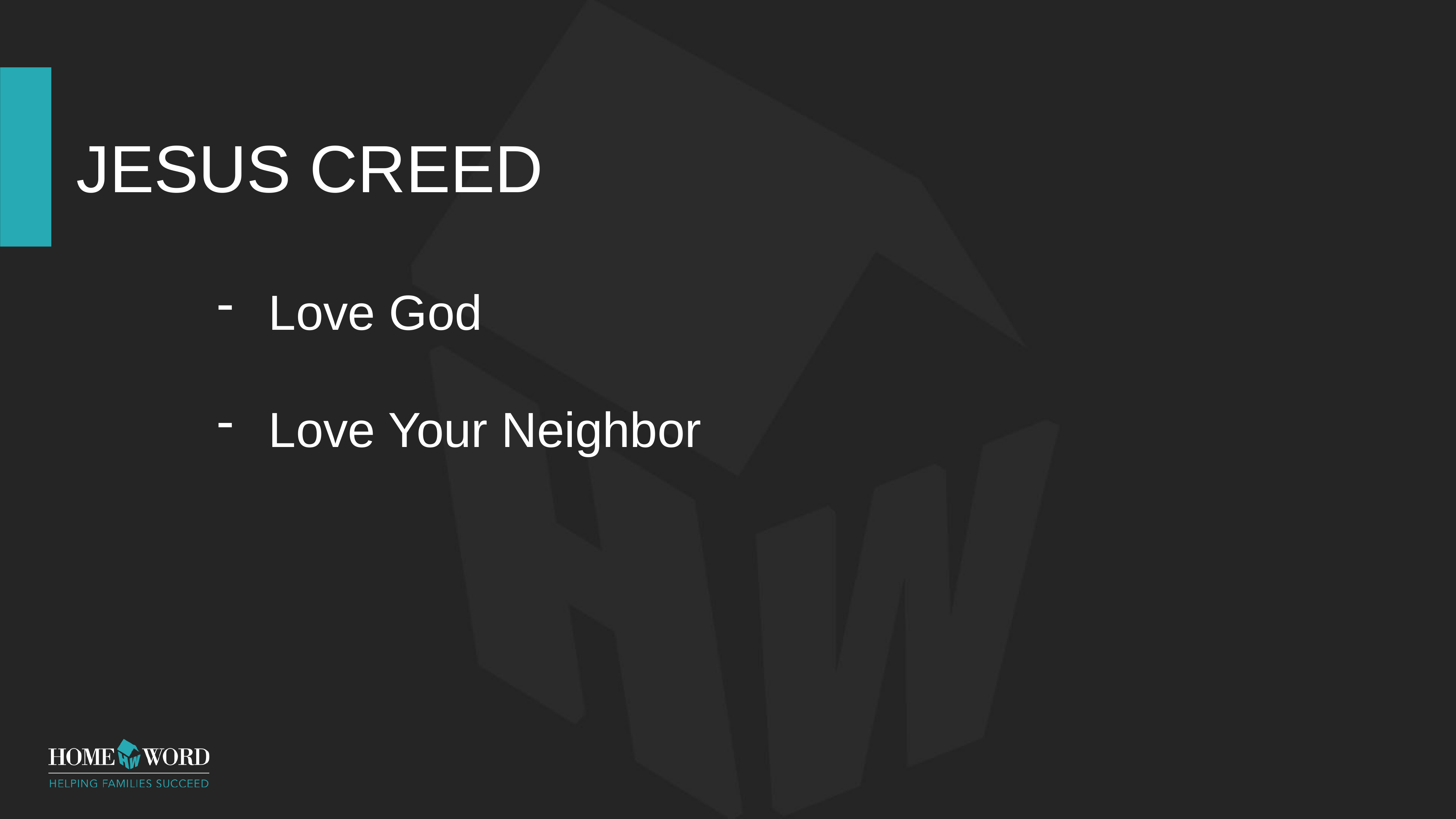

# Jesus Creed
Love God
Love Your Neighbor